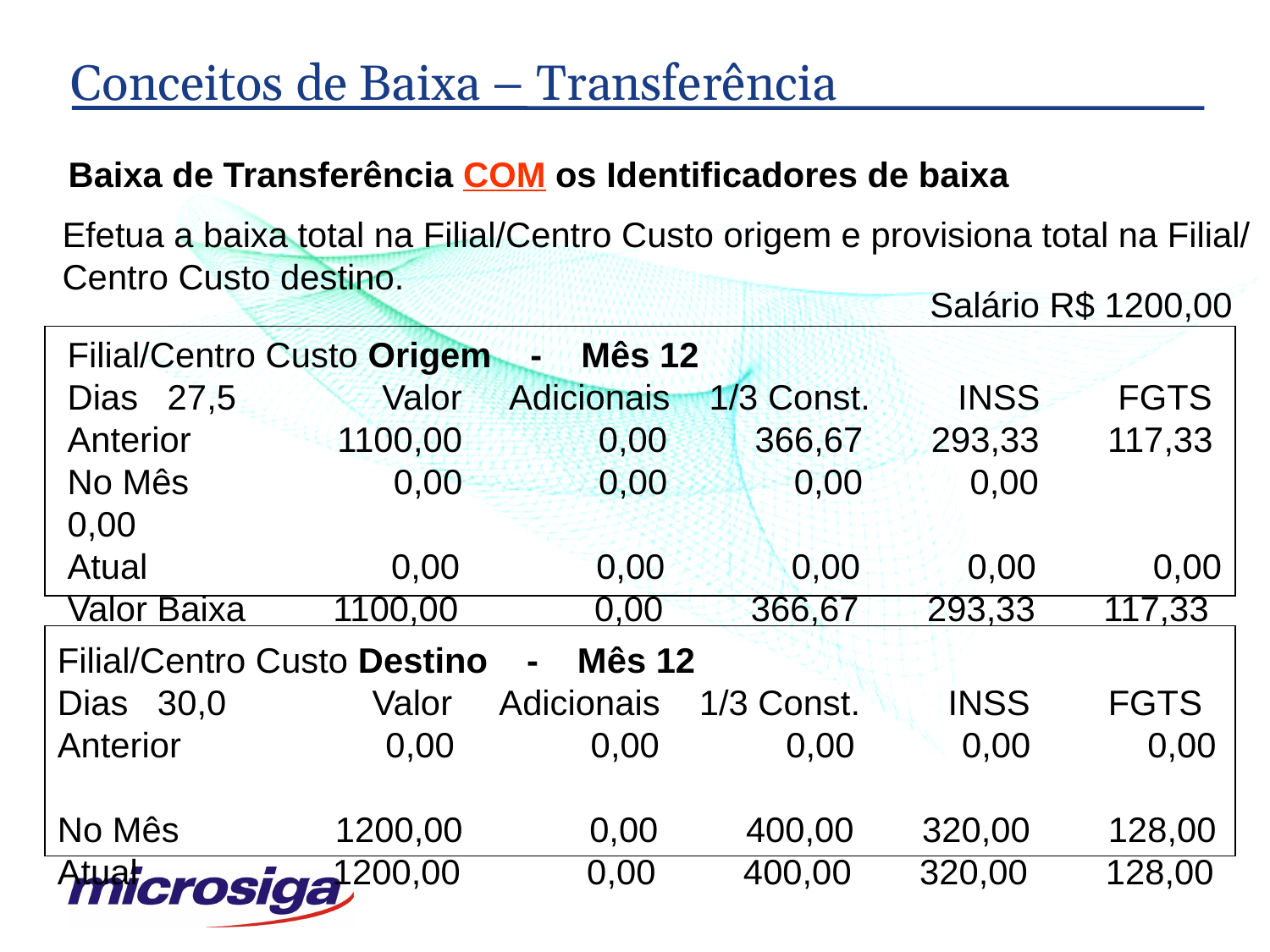

# Conceitos de Baixa – Transferência

Baixa de Transferência COM os Identificadores de baixa

Efetua a baixa total na Filial/Centro Custo origem e provisiona total na Filial/
Centro Custo destino.

Salário R$ 1200,00

Filial/Centro Custo Origem    -    Mês 12
Dias   27,5               Valor     Adicionais    1/3 Const.         INSS        FGTS
Anterior               1100,00              0,00         366,67       293,33       117,33
No Mês                     0,00              0,00             0,00           0,00            0,00
Atual                         0,00              0,00             0,00           0,00            0,00
Valor Baixa         1100,00              0,00         366,67       293,33       117,33

Filial/Centro Custo Destino    -    Mês 12
Dias   30,0               Valor     Adicionais    1/3 Const.         INSS        FGTS
Anterior                     0,00              0,00             0,00           0,00            0,00
No Mês                1200,00             0,00         400,00       320,00        128,00
Atual                    1200,00             0,00         400,00       320,00        128,00